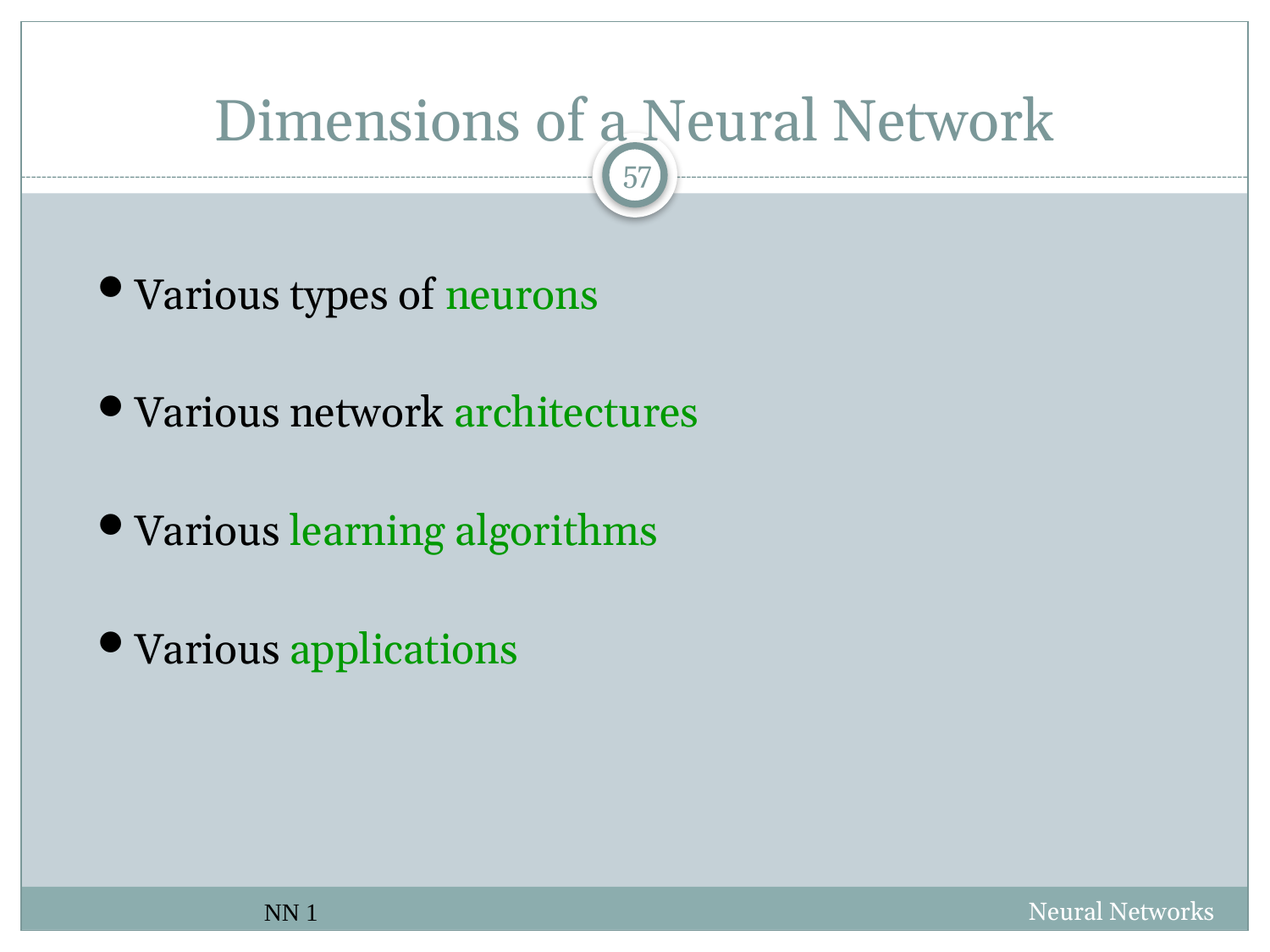

# Dimensions of a Neural Network
57

Various types of neurons

Various network architectures

Various learning algorithms

Various applications
Neural Networks
NN 1